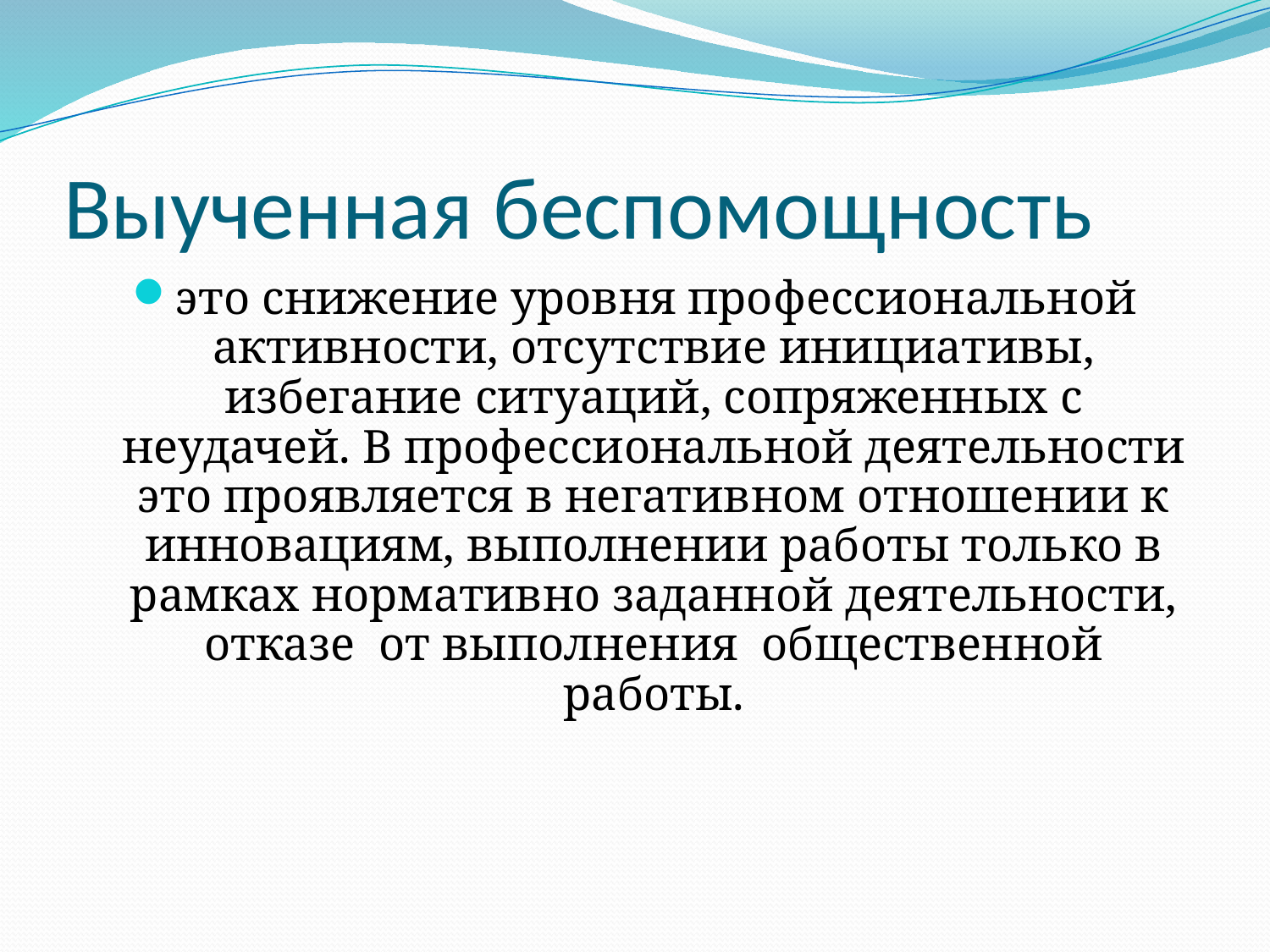

# Выученная беспомощность
это снижение уровня профессиональной активности, отсутствие инициативы, избегание ситуаций, сопряженных с неудачей. В профессиональной деятельности это проявляется в негативном отношении к инновациям, выполнении работы только в рамках нормативно заданной деятельности, отказе  от выполнения  общественной работы.